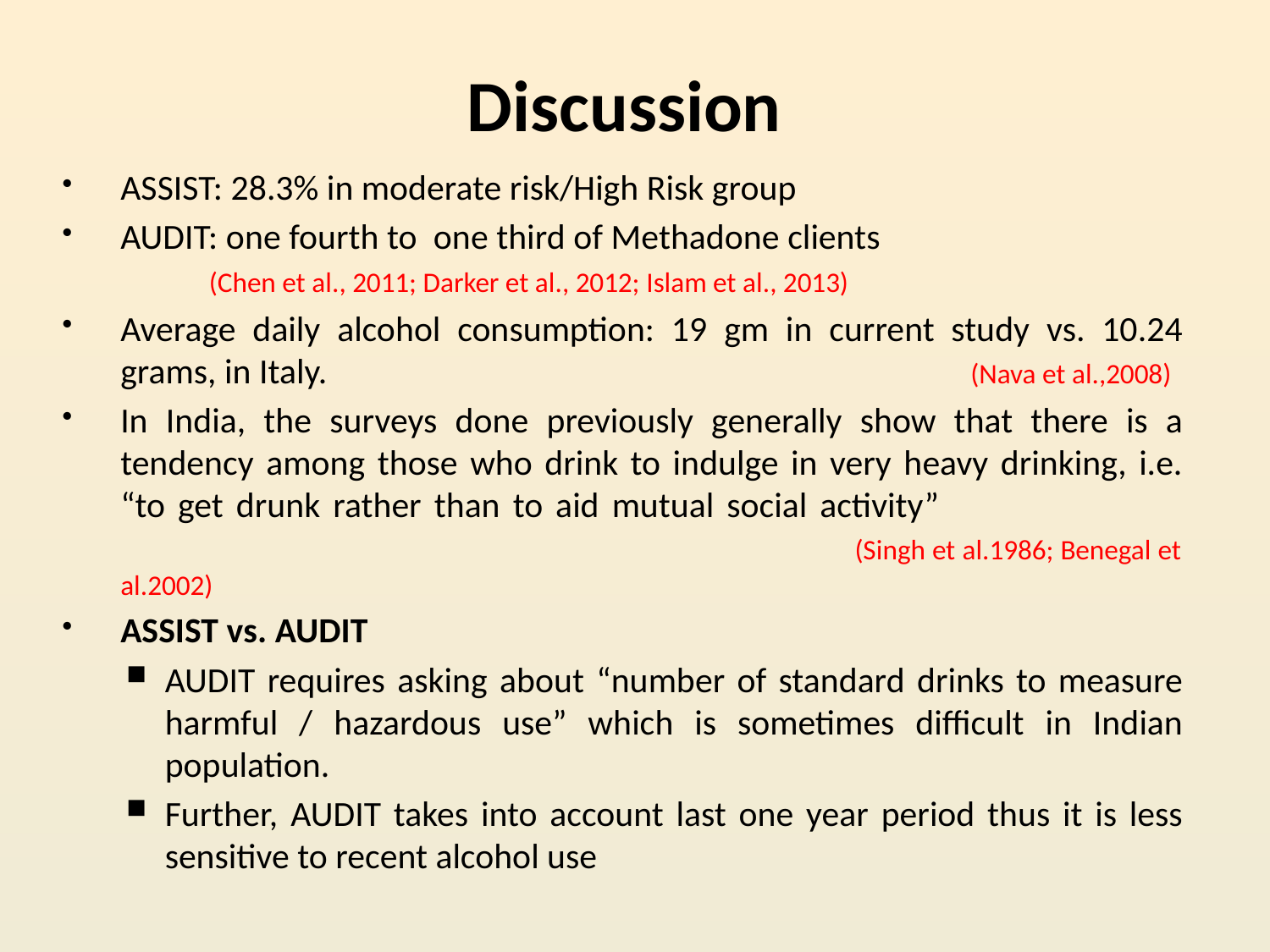

# Discussion
ASSIST: 28.3% in moderate risk/High Risk group
AUDIT: one fourth to  one third of Methadone clients                                                 (Chen et al., 2011; Darker et al., 2012; Islam et al., 2013)
Average daily alcohol consumption: 19 gm in current study vs. 10.24 grams, in Italy.                                                                                (Nava et al.,2008)
In India, the surveys done previously generally show that there is a tendency among those who drink to indulge in very heavy drinking, i.e. “to get drunk rather than to aid mutual social activity” 				                                                                       (Singh et al.1986; Benegal et al.2002)
ASSIST vs. AUDIT
AUDIT requires asking about “number of standard drinks to measure harmful / hazardous use” which is sometimes difficult in Indian population.
Further, AUDIT takes into account last one year period thus it is less sensitive to recent alcohol use